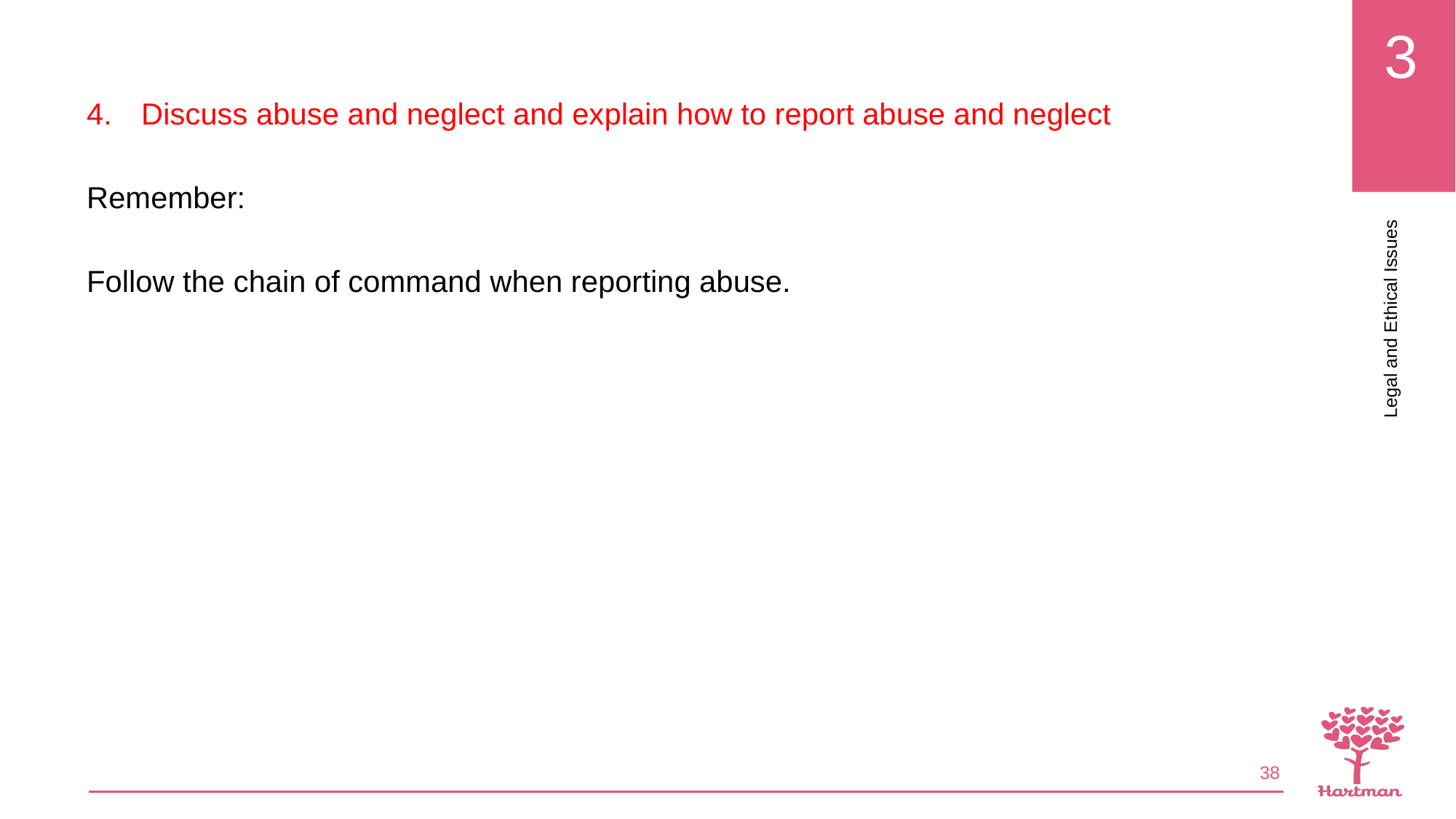

Discuss abuse and neglect and explain how to report abuse and neglect

Remember:

Follow the chain of command when reporting abuse.

38